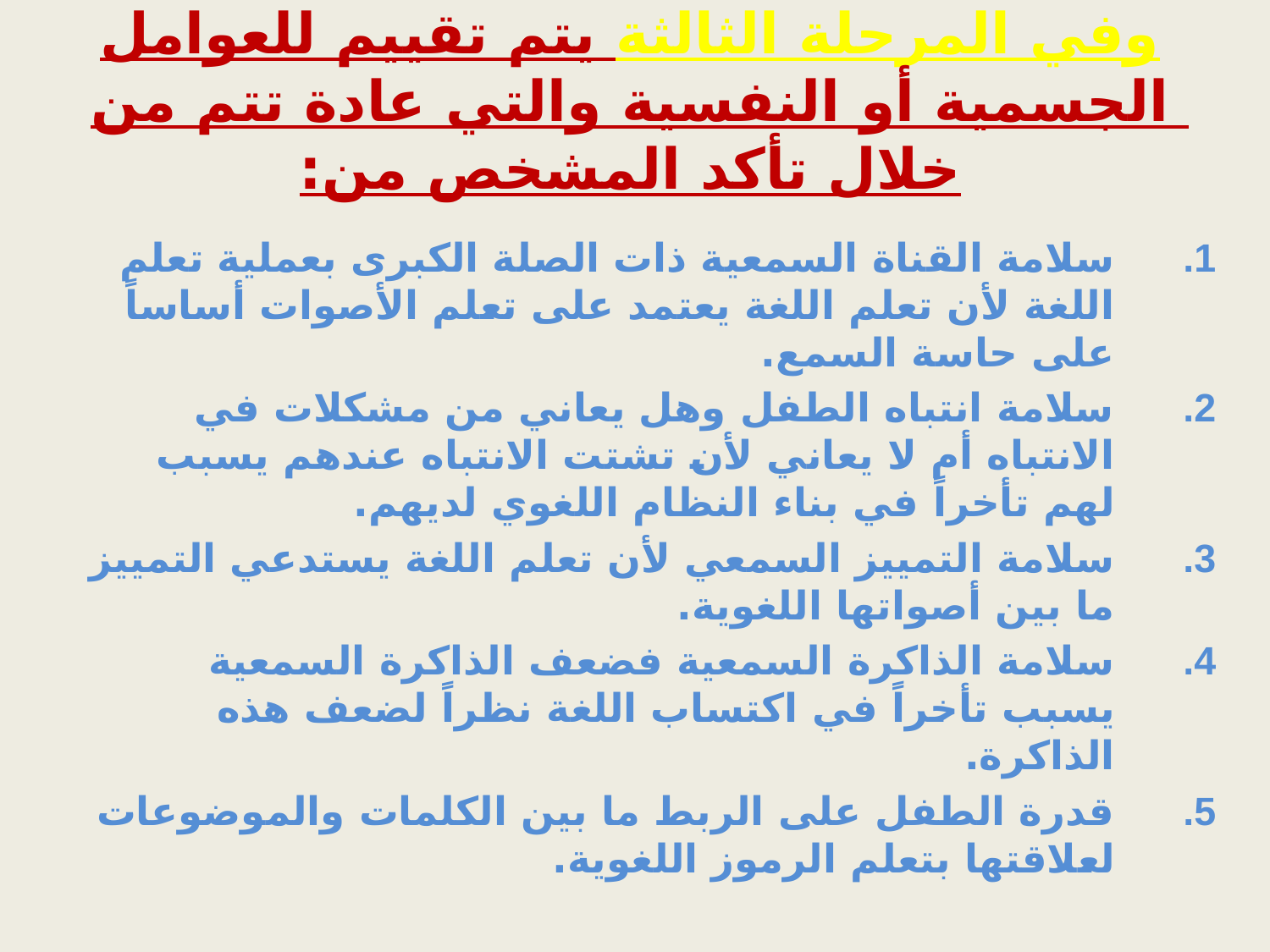

# وفي المرحلة الثالثة يتم تقييم للعوامل الجسمية أو النفسية والتي عادة تتم من خلال تأكد المشخص من:

سلامة القناة السمعية ذات الصلة الكبرى بعملية تعلم اللغة لأن تعلم اللغة يعتمد على تعلم الأصوات أساساً على حاسة السمع.
سلامة انتباه الطفل وهل يعاني من مشكلات في الانتباه أم لا يعاني لأن تشتت الانتباه عندهم يسبب لهم تأخراً في بناء النظام اللغوي لديهم.
سلامة التمييز السمعي لأن تعلم اللغة يستدعي التمييز ما بين أصواتها اللغوية.
سلامة الذاكرة السمعية فضعف الذاكرة السمعية يسبب تأخراً في اكتساب اللغة نظراً لضعف هذه الذاكرة.
قدرة الطفل على الربط ما بين الكلمات والموضوعات لعلاقتها بتعلم الرموز اللغوية.